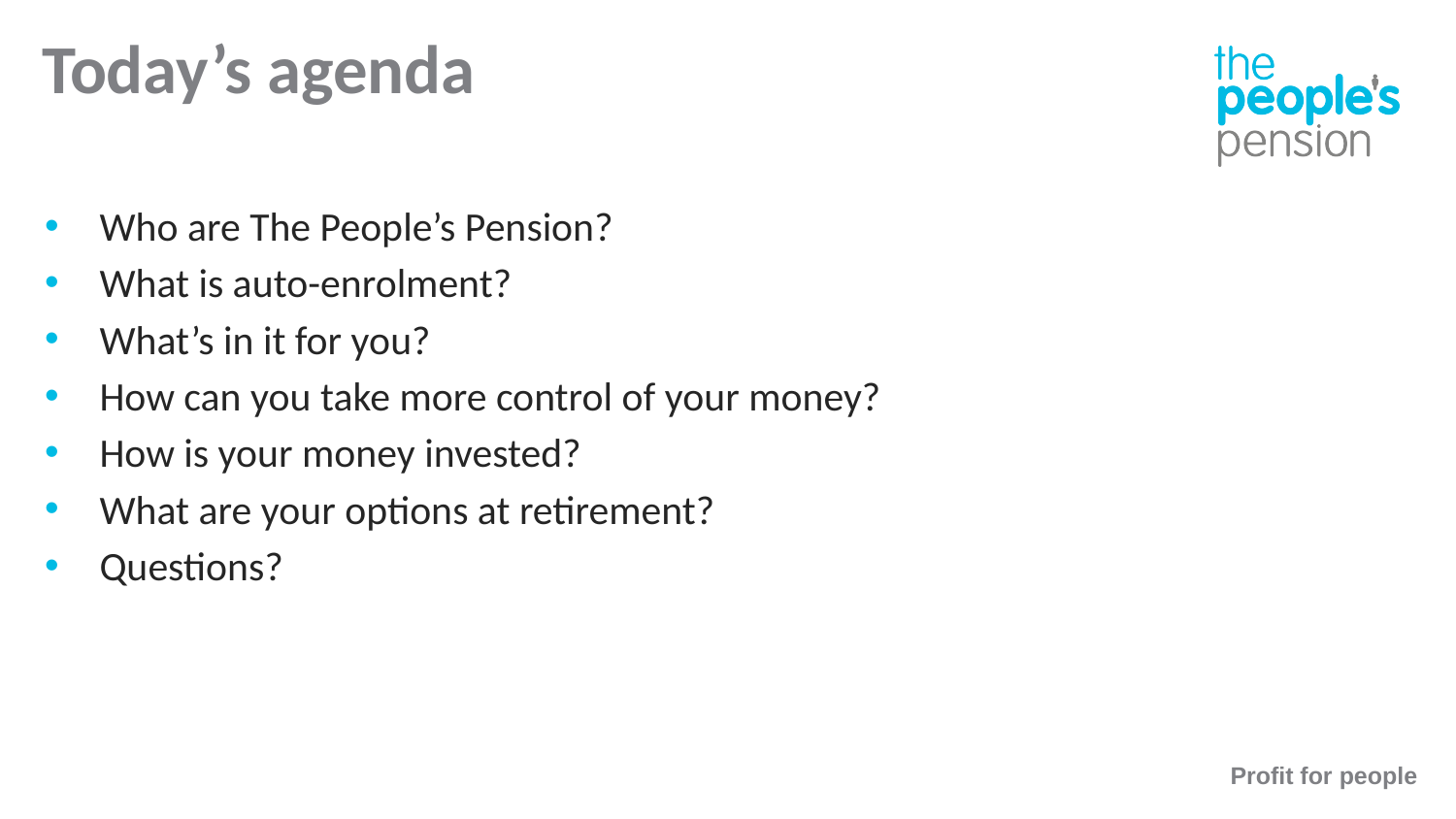

Today’s agenda
Who are The People’s Pension?
What is auto-enrolment?
What’s in it for you?
How can you take more control of your money?
How is your money invested?
What are your options at retirement?
Questions?
Profit for people